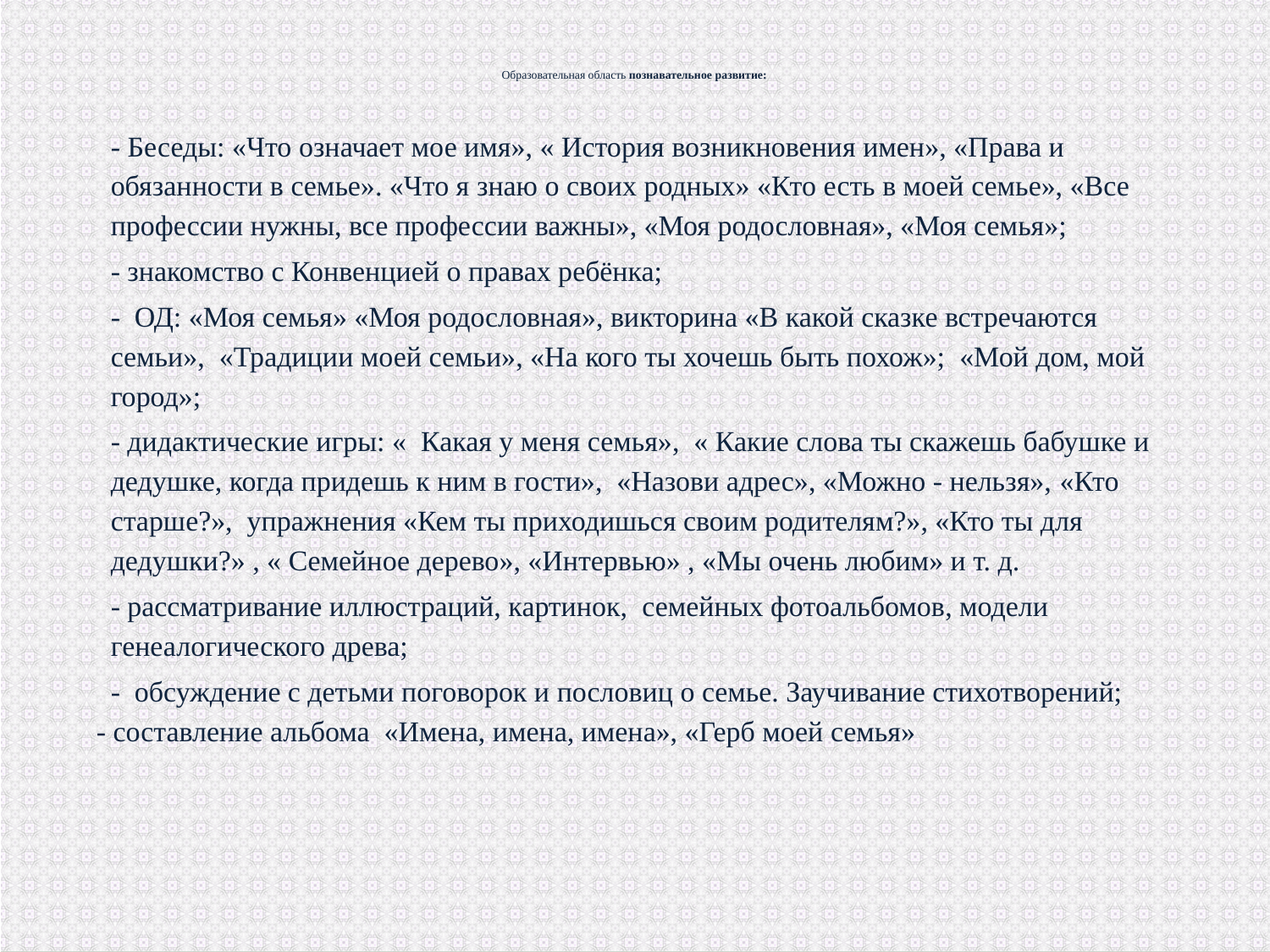

# Образовательная область познавательное развитие:
- Беседы: «Что означает мое имя», « История возникновения имен», «Права и обязанности в семье». «Что я знаю о своих родных» «Кто есть в моей семье», «Все профессии нужны, все профессии важны», «Моя родословная», «Моя семья»;
- знакомство с Конвенцией о правах ребёнка;
-  ОД: «Моя семья» «Моя родословная», викторина «В какой сказке встречаются семьи»,  «Традиции моей семьи», «На кого ты хочешь быть похож»;  «Мой дом, мой город»;
- дидактические игры: «  Какая у меня семья»,  « Какие слова ты скажешь бабушке и дедушке, когда придешь к ним в гости»,  «Назови адрес», «Можно - нельзя», «Кто старше?»,  упражнения «Кем ты приходишься своим родителям?», «Кто ты для дедушки?» , « Семейное дерево», «Интервью» , «Мы очень любим» и т. д.
- рассматривание иллюстраций, картинок,  семейных фотоальбомов, модели генеалогического древа;
-  обсуждение с детьми поговорок и пословиц о семье. Заучивание стихотворений;
    - составление альбома  «Имена, имена, имена», «Герб моей семья»